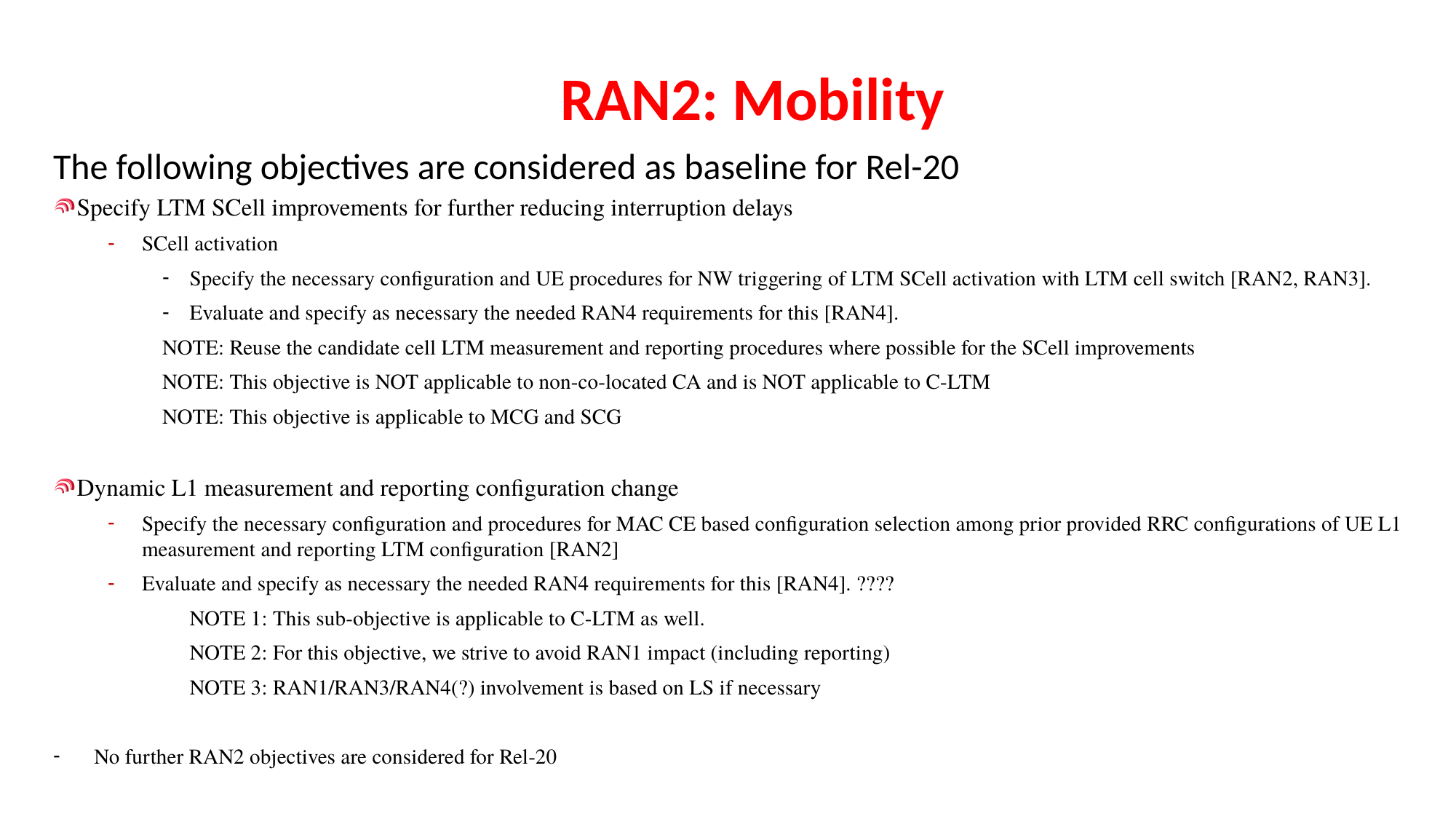

RAN2: Mobility
The following objectives are considered as baseline for Rel-20
Specify LTM SCell improvements for further reducing interruption delays
SCell activation
Specify the necessary configuration and UE procedures for NW triggering of LTM SCell activation with LTM cell switch [RAN2, RAN3].
Evaluate and specify as necessary the needed RAN4 requirements for this [RAN4].
NOTE: Reuse the candidate cell LTM measurement and reporting procedures where possible for the SCell improvements
NOTE: This objective is NOT applicable to non-co-located CA and is NOT applicable to C-LTM
NOTE: This objective is applicable to MCG and SCG

Dynamic L1 measurement and reporting configuration change
Specify the necessary configuration and procedures for MAC CE based configuration selection among prior provided RRC configurations of UE L1 measurement and reporting LTM configuration [RAN2]
Evaluate and specify as necessary the needed RAN4 requirements for this [RAN4]. ????
NOTE 1: This sub-objective is applicable to C-LTM as well.
NOTE 2: For this objective, we strive to avoid RAN1 impact (including reporting)
NOTE 3: RAN1/RAN3/RAN4(?) involvement is based on LS if necessary

No further RAN2 objectives are considered for Rel-20